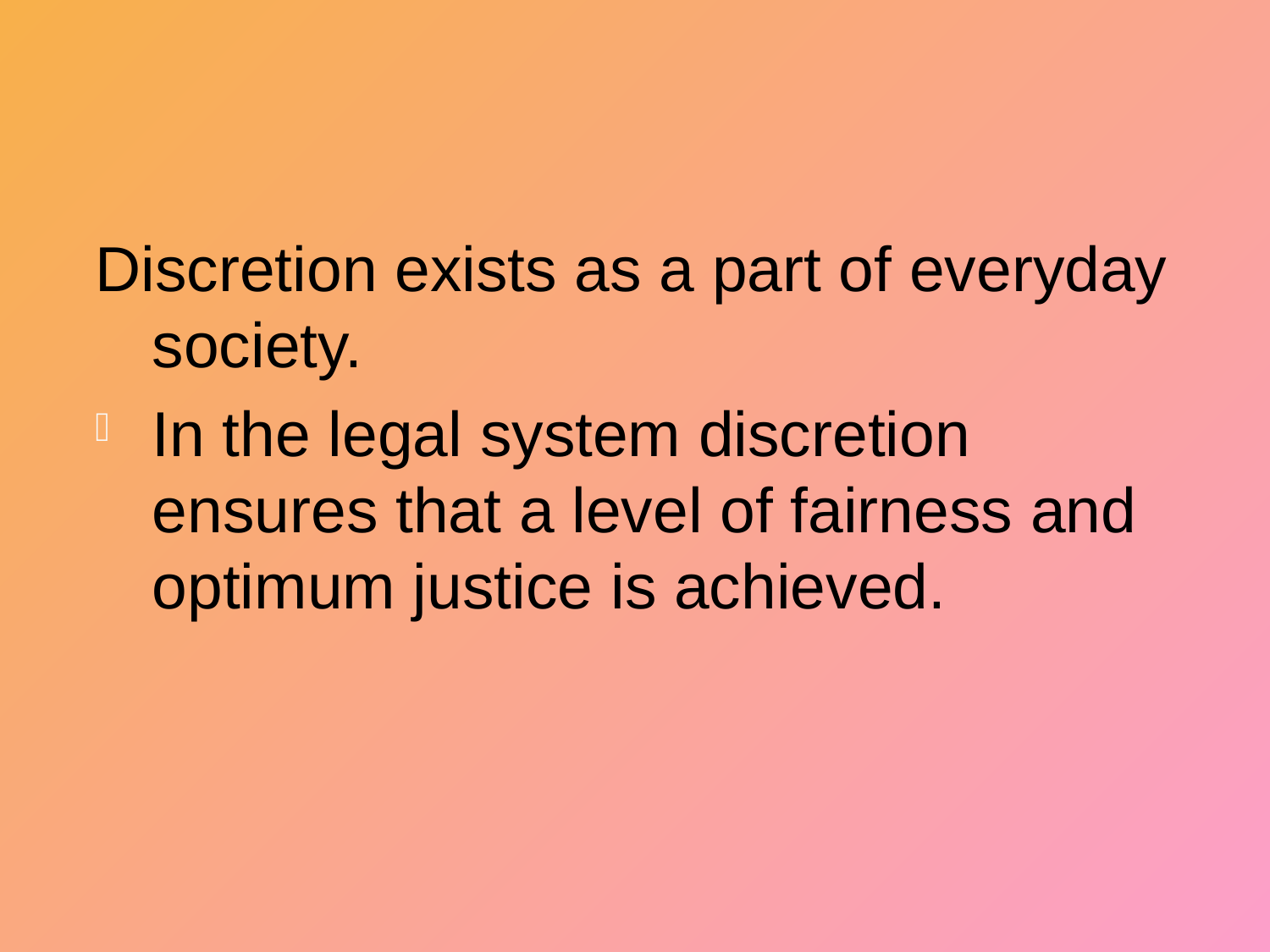

#
Discretion exists as a part of everyday society.
In the legal system discretion ensures that a level of fairness and optimum justice is achieved.